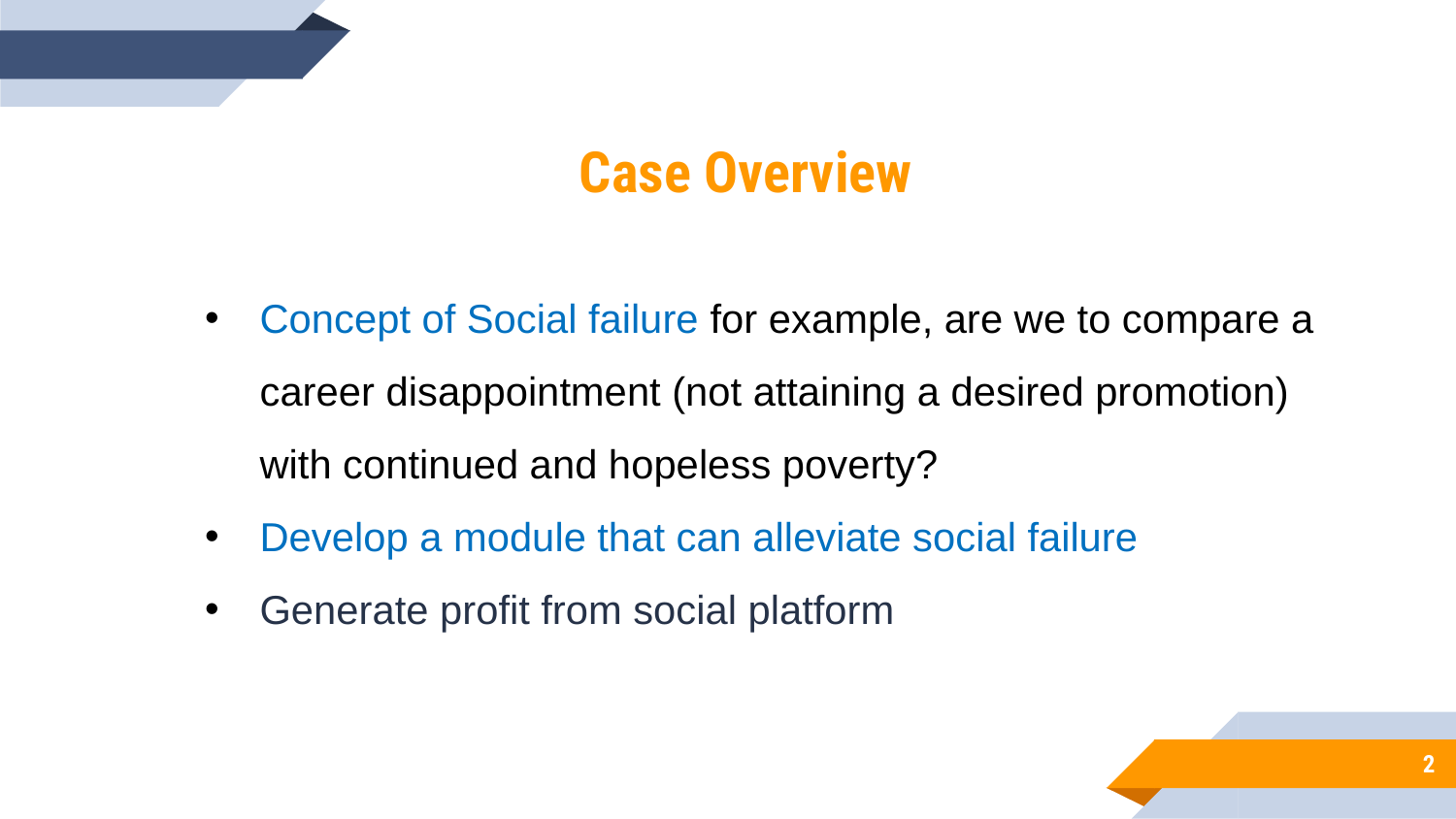

Case Overview
Concept of Social failure for example, are we to compare a career disappointment (not attaining a desired promotion) with continued and hopeless poverty?
Develop a module that can alleviate social failure
Generate profit from social platform
2